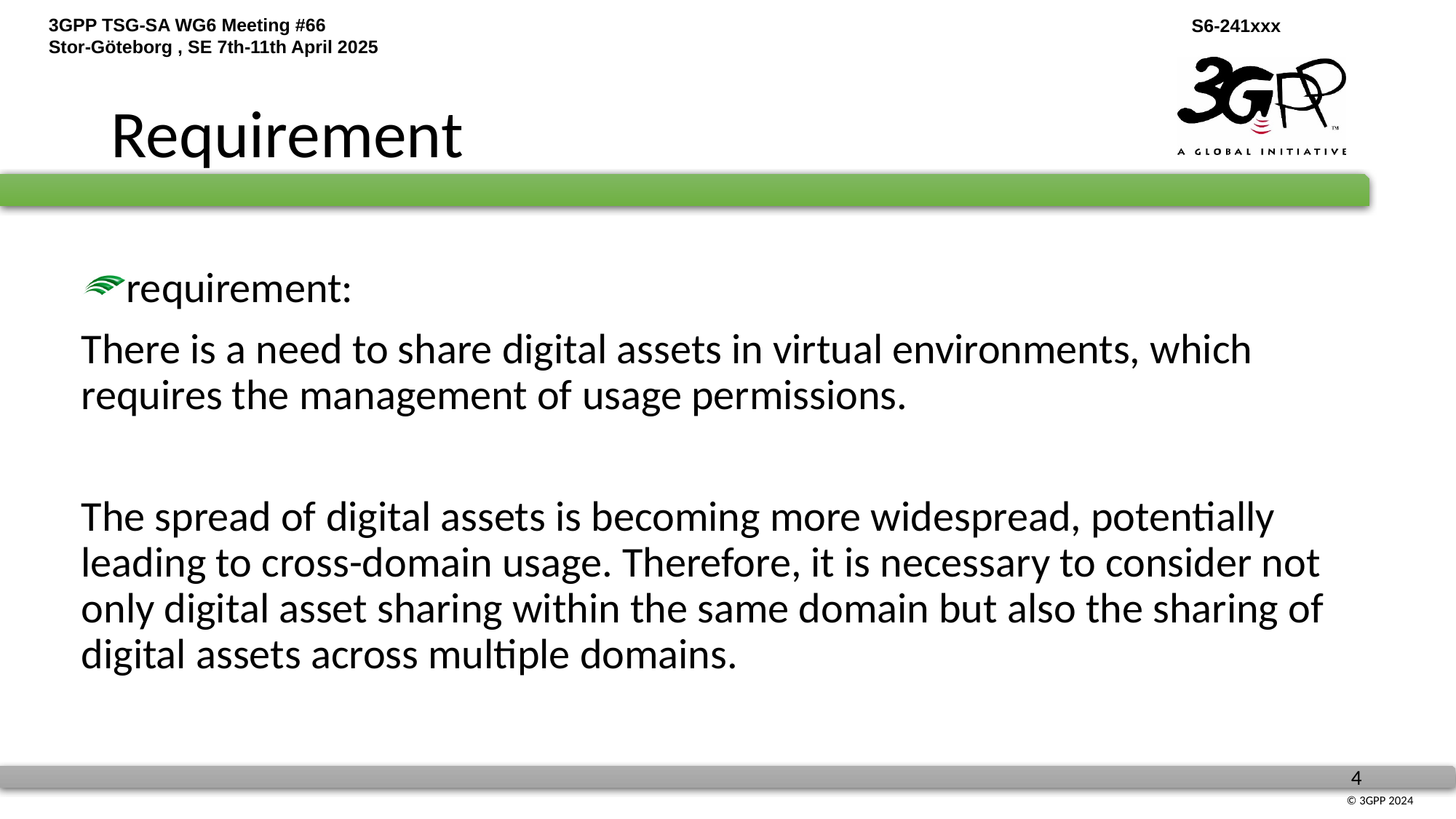

3GPP TSG-SA WG6 Meeting #66
Stor-Göteborg , SE 7th-11th April 2025
# Requirement

requirement:
There is a need to share digital assets in virtual environments, which requires the management of usage permissions.

The spread of digital assets is becoming more widespread, potentially leading to cross-domain usage. Therefore, it is necessary to consider not only digital asset sharing within the same domain but also the sharing of digital assets across multiple domains.